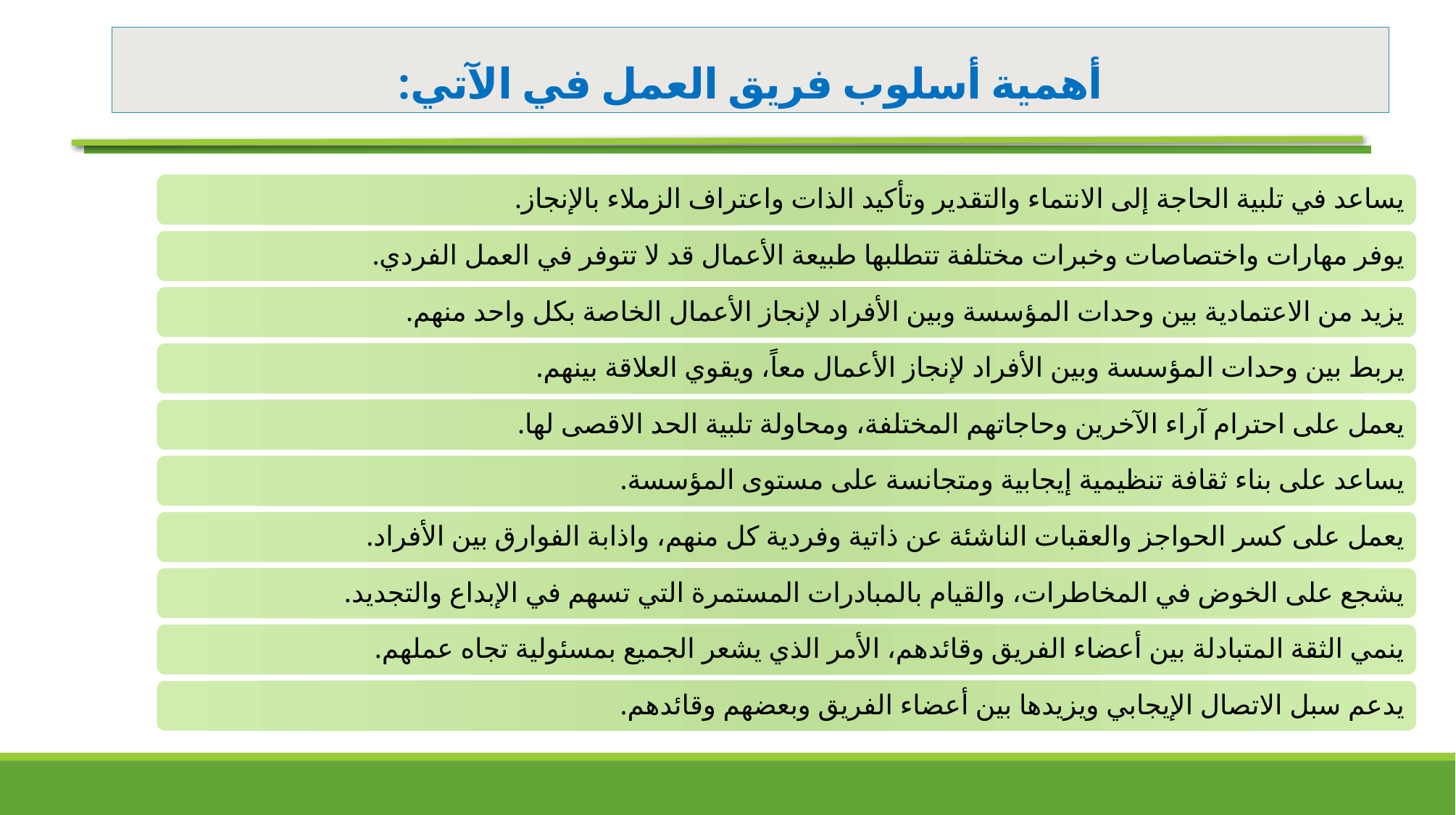

# أهمية أسلوب فريق العمل في الآتي:
يساعد في تلبية الحاجة إلى الانتماء والتقدير وتأكيد الذات واعتراف الزملاء بالإنجاز.
يوفر مهارات واختصاصات وخبرات مختلفة تتطلبها طبيعة الأعمال قد لا تتوفر في العمل الفردي.
يزيد من الاعتمادية بين وحدات المؤسسة وبين الأفراد لإنجاز الأعمال الخاصة بكل واحد منهم.
يربط بين وحدات المؤسسة وبين الأفراد لإنجاز الأعمال معاً، ويقوي العلاقة بينهم.
يعمل على احترام آراء الآخرين وحاجاتهم المختلفة، ومحاولة تلبية الحد الاقصى لها.
يساعد على بناء ثقافة تنظيمية إيجابية ومتجانسة على مستوى المؤسسة.
يعمل على كسر الحواجز والعقبات الناشئة عن ذاتية وفردية كل منهم، واذابة الفوارق بين الأفراد.
يشجع على الخوض في المخاطرات، والقيام بالمبادرات المستمرة التي تسهم في الإبداع والتجديد.
ينمي الثقة المتبادلة بين أعضاء الفريق وقائدهم، الأمر الذي يشعر الجميع بمسئولية تجاه عملهم.
يدعم سبل الاتصال الإيجابي ويزيدها بين أعضاء الفريق وبعضهم وقائدهم.